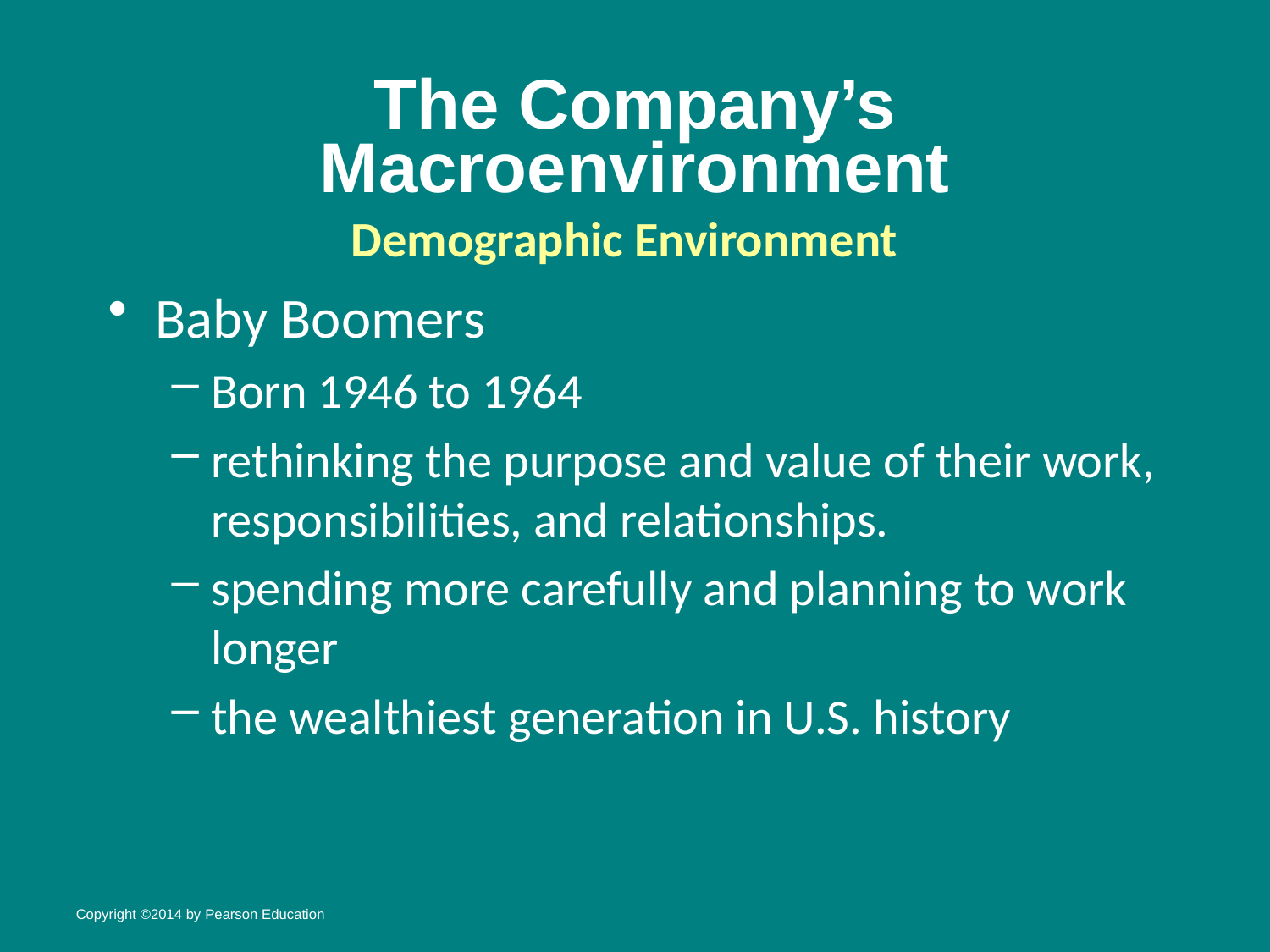

# The Company’s Macroenvironment
Demographic Environment
Baby Boomers
Born 1946 to 1964
rethinking the purpose and value of their work, responsibilities, and relationships.
spending more carefully and planning to work longer
the wealthiest generation in U.S. history
Copyright ©2014 by Pearson Education